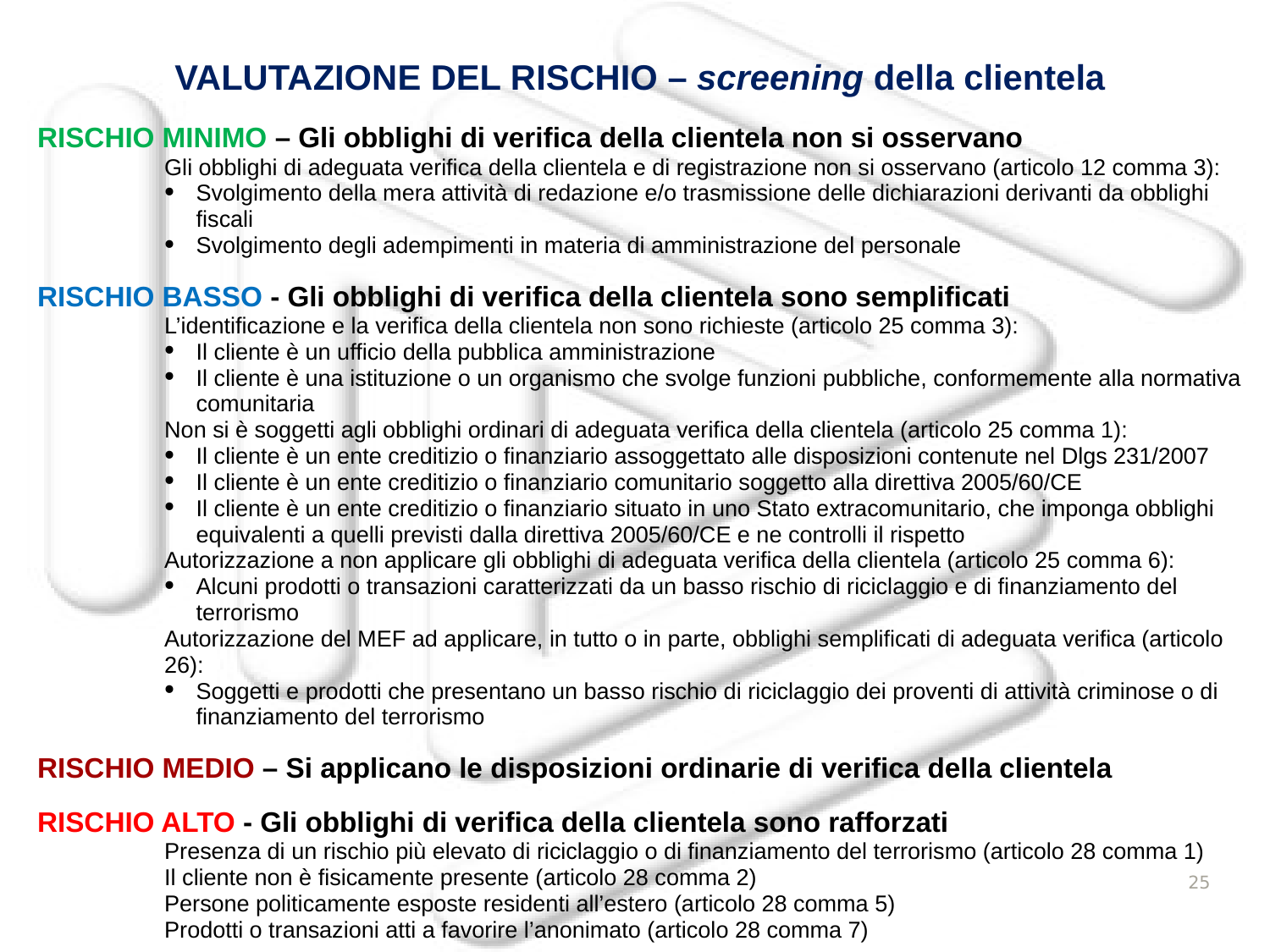

VALUTAZIONE DEL RISCHIO – screening della clientela
RISCHIO MINIMO – Gli obblighi di verifica della clientela non si osservano
	Gli obblighi di adeguata verifica della clientela e di registrazione non si osservano (articolo 12 comma 3):
Svolgimento della mera attività di redazione e/o trasmissione delle dichiarazioni derivanti da obblighi fiscali
Svolgimento degli adempimenti in materia di amministrazione del personale

RISCHIO BASSO - Gli obblighi di verifica della clientela sono semplificati
	L’identificazione e la verifica della clientela non sono richieste (articolo 25 comma 3):
Il cliente è un ufficio della pubblica amministrazione
Il cliente è una istituzione o un organismo che svolge funzioni pubbliche, conformemente alla normativa comunitaria
	Non si è soggetti agli obblighi ordinari di adeguata verifica della clientela (articolo 25 comma 1):
Il cliente è un ente creditizio o finanziario assoggettato alle disposizioni contenute nel Dlgs 231/2007
Il cliente è un ente creditizio o finanziario comunitario soggetto alla direttiva 2005/60/CE
Il cliente è un ente creditizio o finanziario situato in uno Stato extracomunitario, che imponga obblighi equivalenti a quelli previsti dalla direttiva 2005/60/CE e ne controlli il rispetto
	Autorizzazione a non applicare gli obblighi di adeguata verifica della clientela (articolo 25 comma 6):
Alcuni prodotti o transazioni caratterizzati da un basso rischio di riciclaggio e di finanziamento del terrorismo
	Autorizzazione del MEF ad applicare, in tutto o in parte, obblighi semplificati di adeguata verifica (articolo 	26):
Soggetti e prodotti che presentano un basso rischio di riciclaggio dei proventi di attività criminose o di finanziamento del terrorismo

RISCHIO MEDIO – Si applicano le disposizioni ordinarie di verifica della clientela

RISCHIO ALTO - Gli obblighi di verifica della clientela sono rafforzati
	Presenza di un rischio più elevato di riciclaggio o di finanziamento del terrorismo (articolo 28 comma 1)
	Il cliente non è fisicamente presente (articolo 28 comma 2)
	Persone politicamente esposte residenti all’estero (articolo 28 comma 5)
	Prodotti o transazioni atti a favorire l’anonimato (articolo 28 comma 7)
25